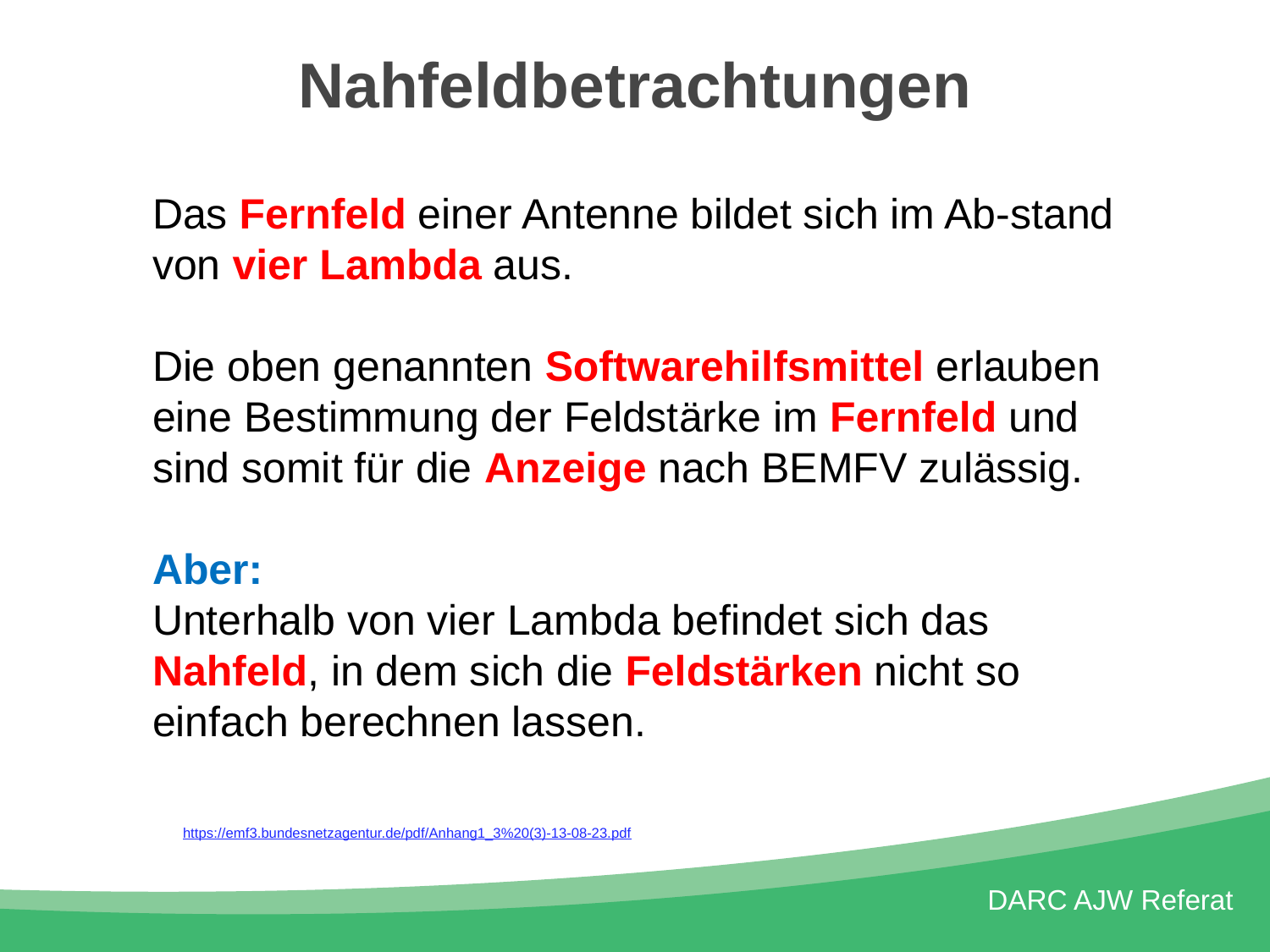

# Nahfeldbetrachtungen

Das Fernfeld einer Antenne bildet sich im Ab-stand von vier Lambda aus.
Die oben genannten Softwarehilfsmittel erlauben eine Bestimmung der Feldstärke im Fernfeld und sind somit für die Anzeige nach BEMFV zulässig.
Aber:
Unterhalb von vier Lambda befindet sich das Nahfeld, in dem sich die Feldstärken nicht so einfach berechnen lassen.
https://emf3.bundesnetzagentur.de/pdf/Anhang1_3%20(3)-13-08-23.pdf